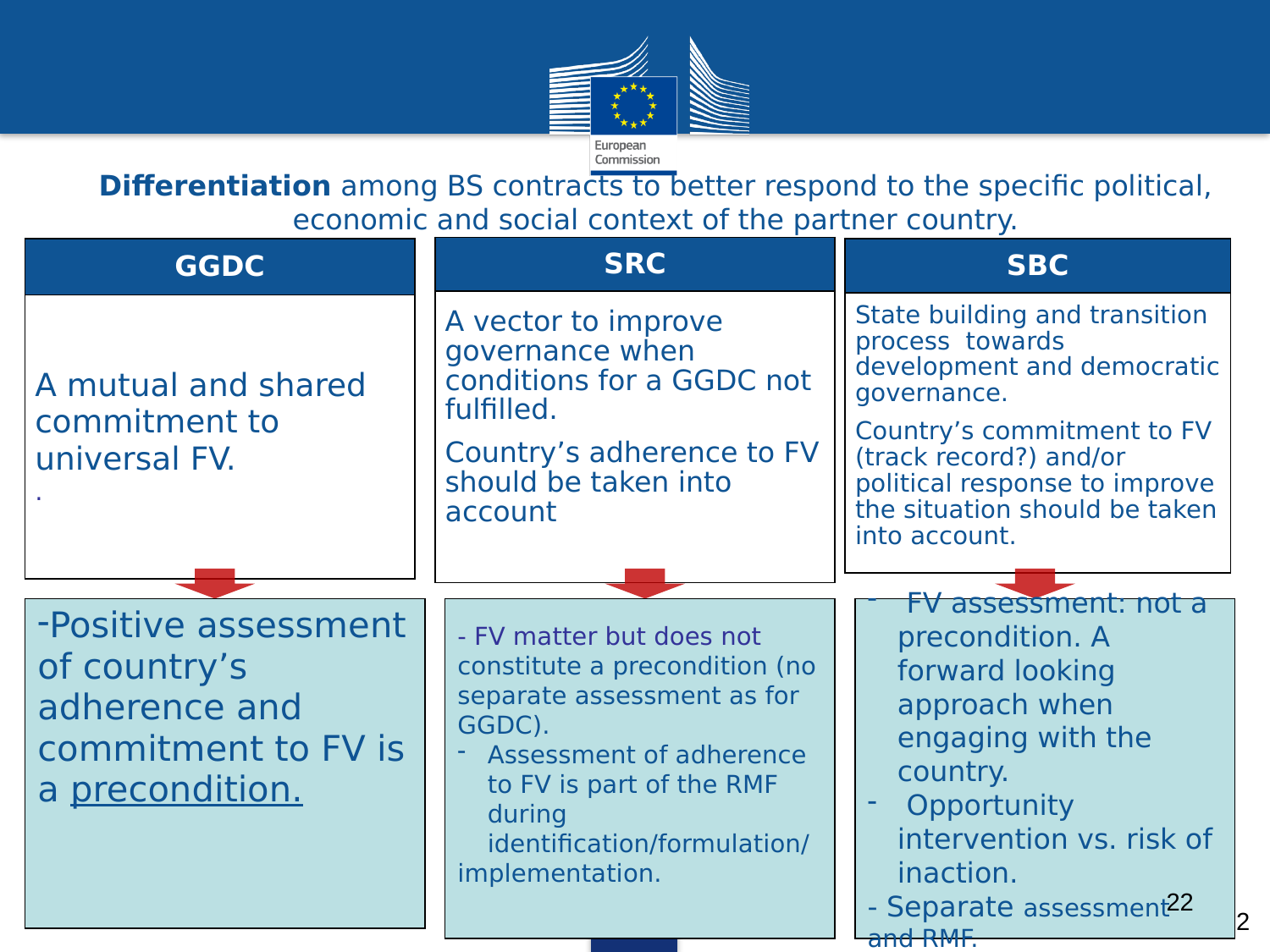

Running Head 12-Point Plain, Title Case
# Differentiation among BS contracts to better respond to the specific political, economic and social context of the partner country.
| SRC |
| --- |
| A vector to improve governance when conditions for a GGDC not fulfilled. Country’s adherence to FV should be taken into account |
| GGDC |
| --- |
| A mutual and shared commitment to universal FV. . |
| SBC |
| --- |
| State building and transition process towards development and democratic governance. Country’s commitment to FV (track record?) and/or political response to improve the situation should be taken into account. |

| Positive assessment of country’s adherence and commitment to FV is a precondition. |
| --- |

- FV matter but does not constitute a precondition (no separate assessment as for GGDC).
Assessment of adherence to FV is part of the RMF during identification/formulation/
implementation.

 FV assessment: not a precondition. A forward looking approach when engaging with the country.
 Opportunity intervention vs. risk of inaction.
- Separate assessment and RMF.

gggg
22
22